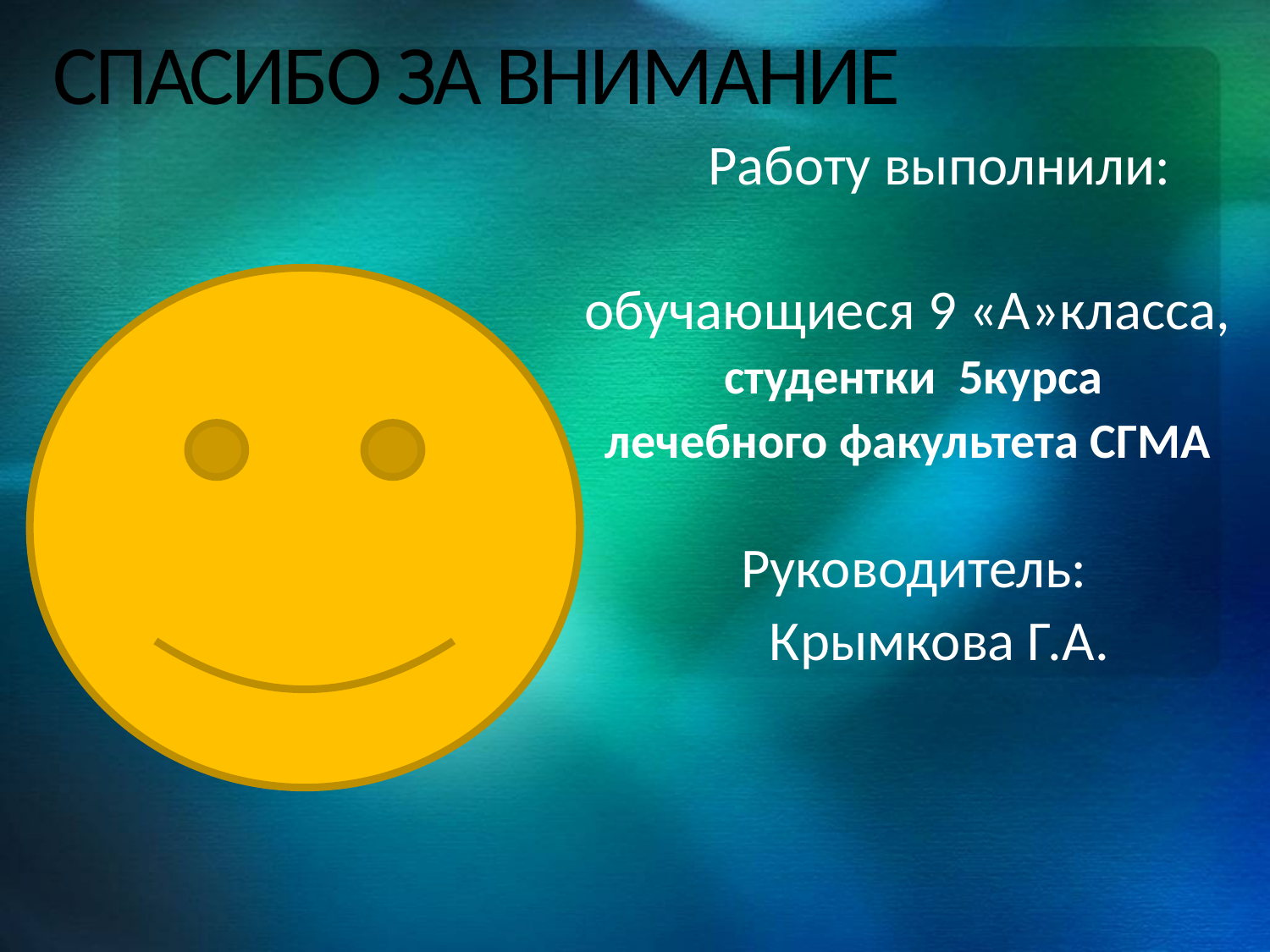

# СПАСИБО ЗА ВНИМАНИЕ
     Работу выполнили:

обучающиеся 9 «А»класса,
 студентки  5курса
лечебного факультета СГМА
  Руководитель:
     Крымкова Г.А.